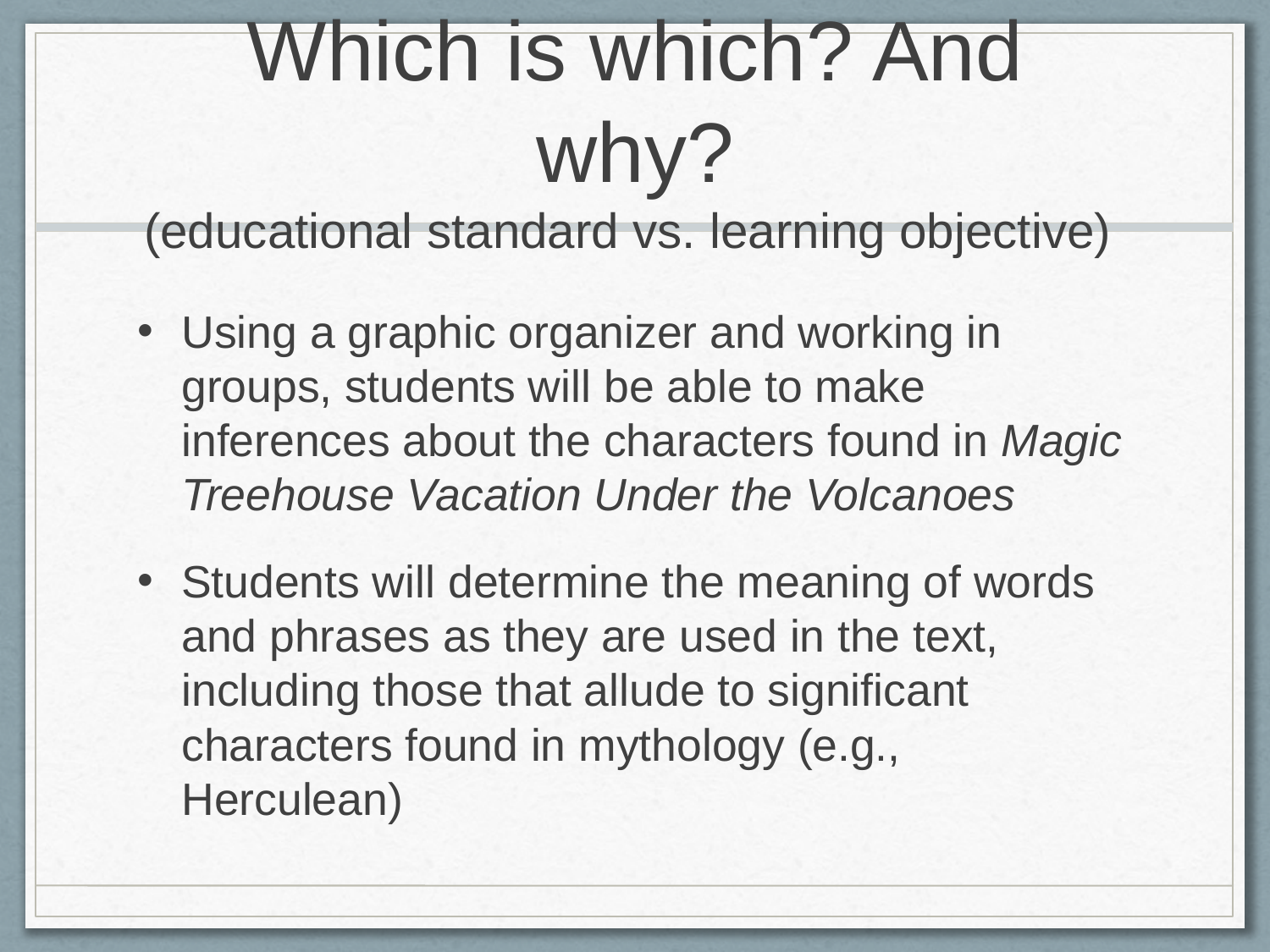

# Which is which? And why? (educational standard vs. learning objective)
Using a graphic organizer and working in groups, students will be able to make inferences about the characters found in Magic Treehouse Vacation Under the Volcanoes
Students will determine the meaning of words and phrases as they are used in the text, including those that allude to significant characters found in mythology (e.g., Herculean)